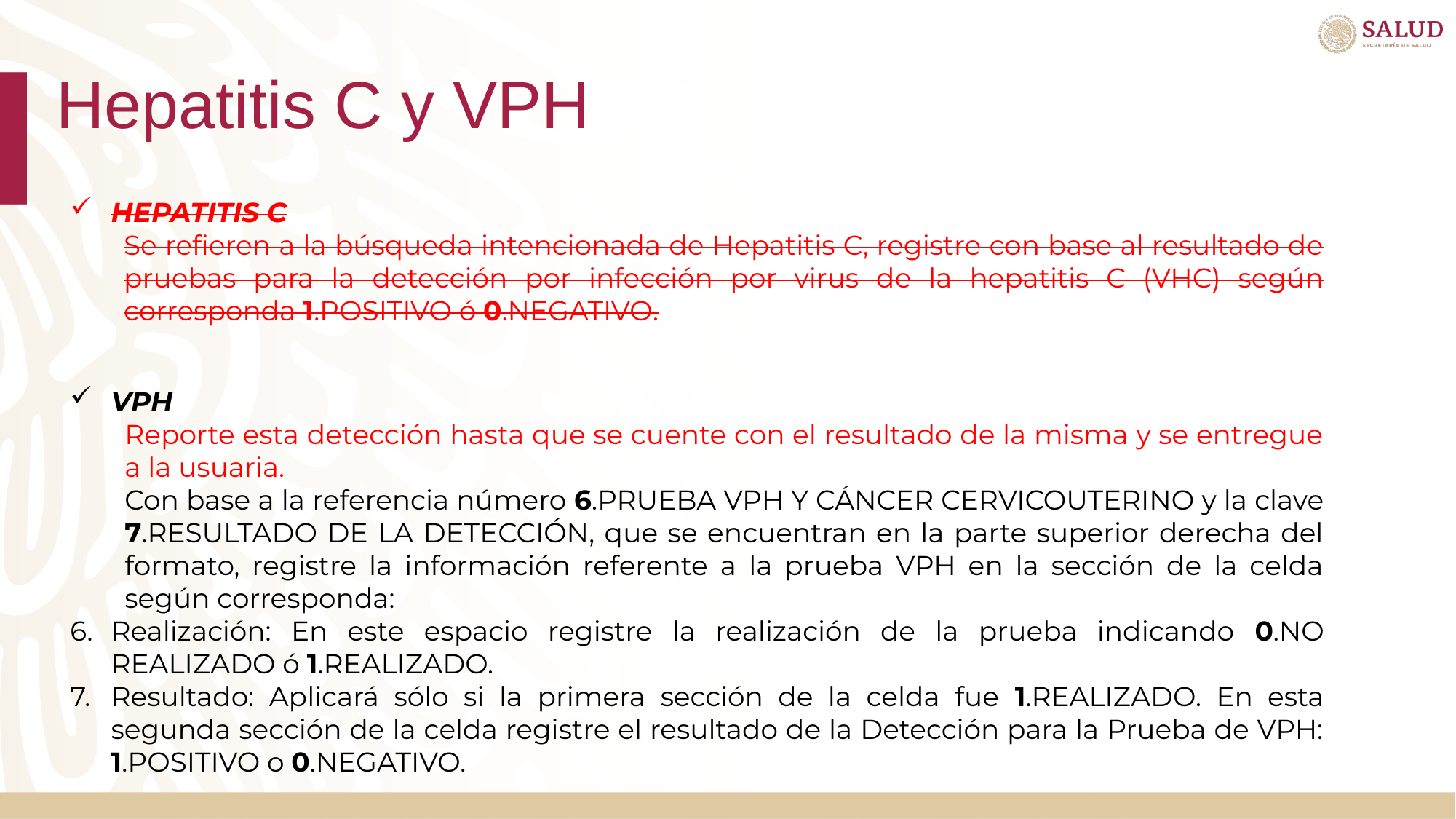

# Hepatitis C y VPH
HEPATITIS C
Se refieren a la búsqueda intencionada de Hepatitis C, registre con base al resultado de pruebas para la detección por infección por virus de la hepatitis C (VHC) según corresponda 1.POSITIVO ó 0.NEGATIVO.

VPH
Reporte esta detección hasta que se cuente con el resultado de la misma y se entregue a la usuaria.
Con base a la referencia número 6.PRUEBA VPH Y CÁNCER CERVICOUTERINO y la clave 7.RESULTADO DE LA DETECCIÓN, que se encuentran en la parte superior derecha del formato, registre la información referente a la prueba VPH en la sección de la celda según corresponda:
Realización: En este espacio registre la realización de la prueba indicando 0.NO REALIZADO ó 1.REALIZADO.
Resultado: Aplicará sólo si la primera sección de la celda fue 1.REALIZADO. En esta segunda sección de la celda registre el resultado de la Detección para la Prueba de VPH: 1.POSITIVO o 0.NEGATIVO.